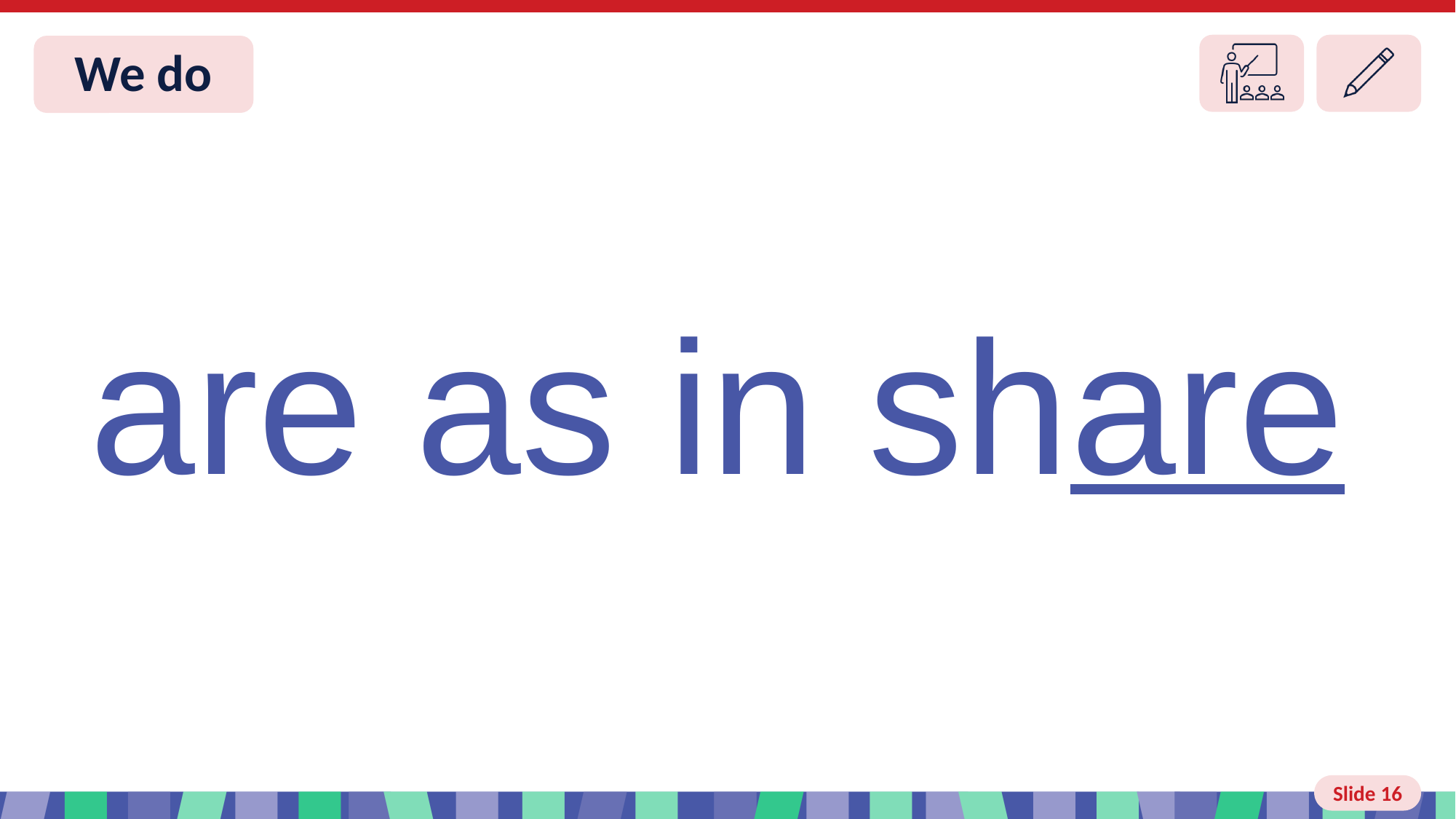

Slide 16 We do
 are as in share